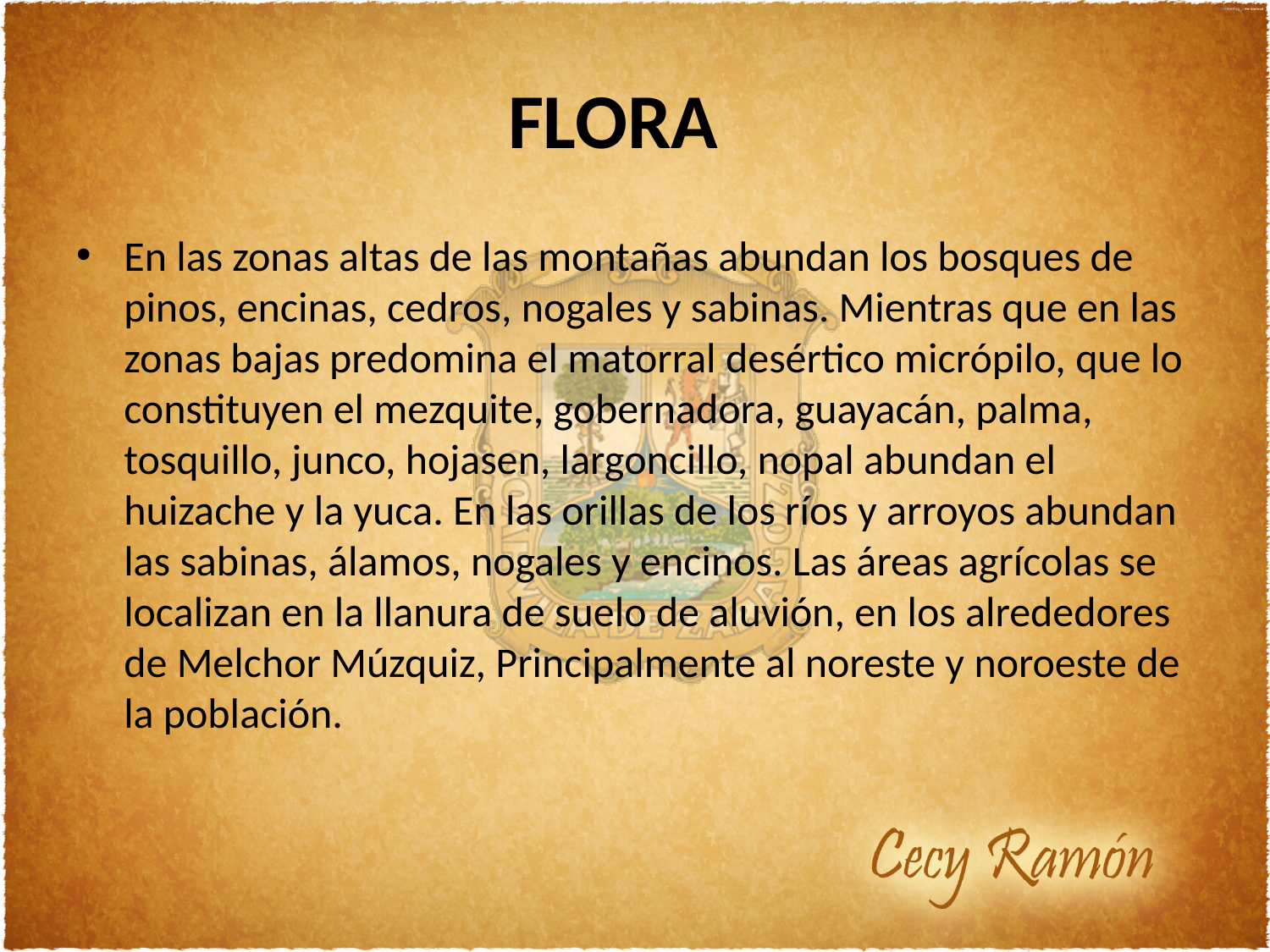

# FLORA
En las zonas altas de las montañas abundan los bosques de pinos, encinas, cedros, nogales y sabinas. Mientras que en las zonas bajas predomina el matorral desértico micrópilo, que lo constituyen el mezquite, gobernadora, guayacán, palma, tosquillo, junco, hojasen, largoncillo, nopal abundan el huizache y la yuca. En las orillas de los ríos y arroyos abundan las sabinas, álamos, nogales y encinos. Las áreas agrícolas se localizan en la llanura de suelo de aluvión, en los alrededores de Melchor Múzquiz, Principalmente al noreste y noroeste de la población.